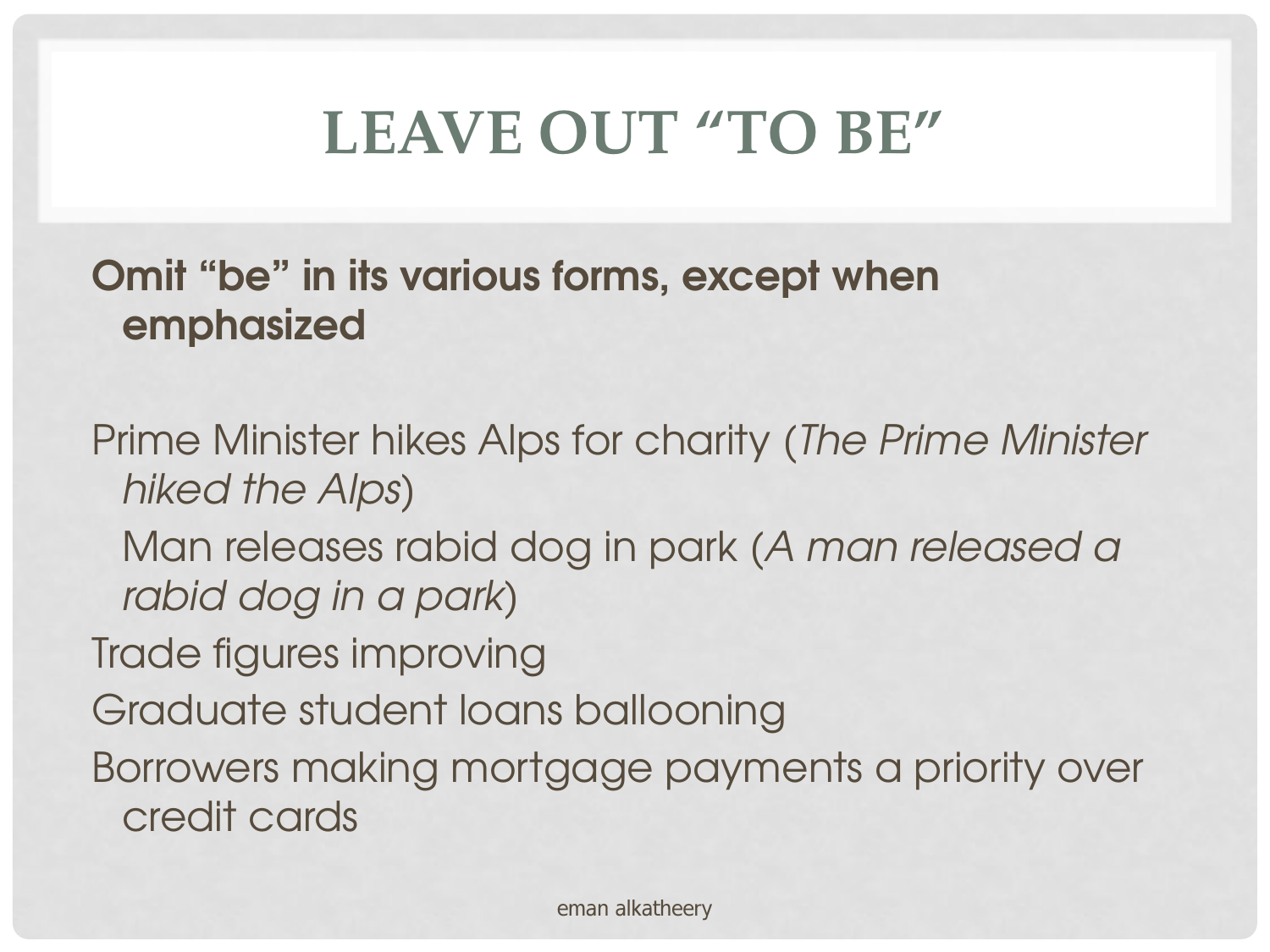

# Leave out “to be”
Omit “be” in its various forms, except when emphasized

Prime Minister hikes Alps for charity (The Prime Minister hiked the Alps)
	Man releases rabid dog in park (A man released a rabid dog in a park)
Trade figures improving
Graduate student loans ballooning
Borrowers making mortgage payments a priority over credit cards

eman alkatheery